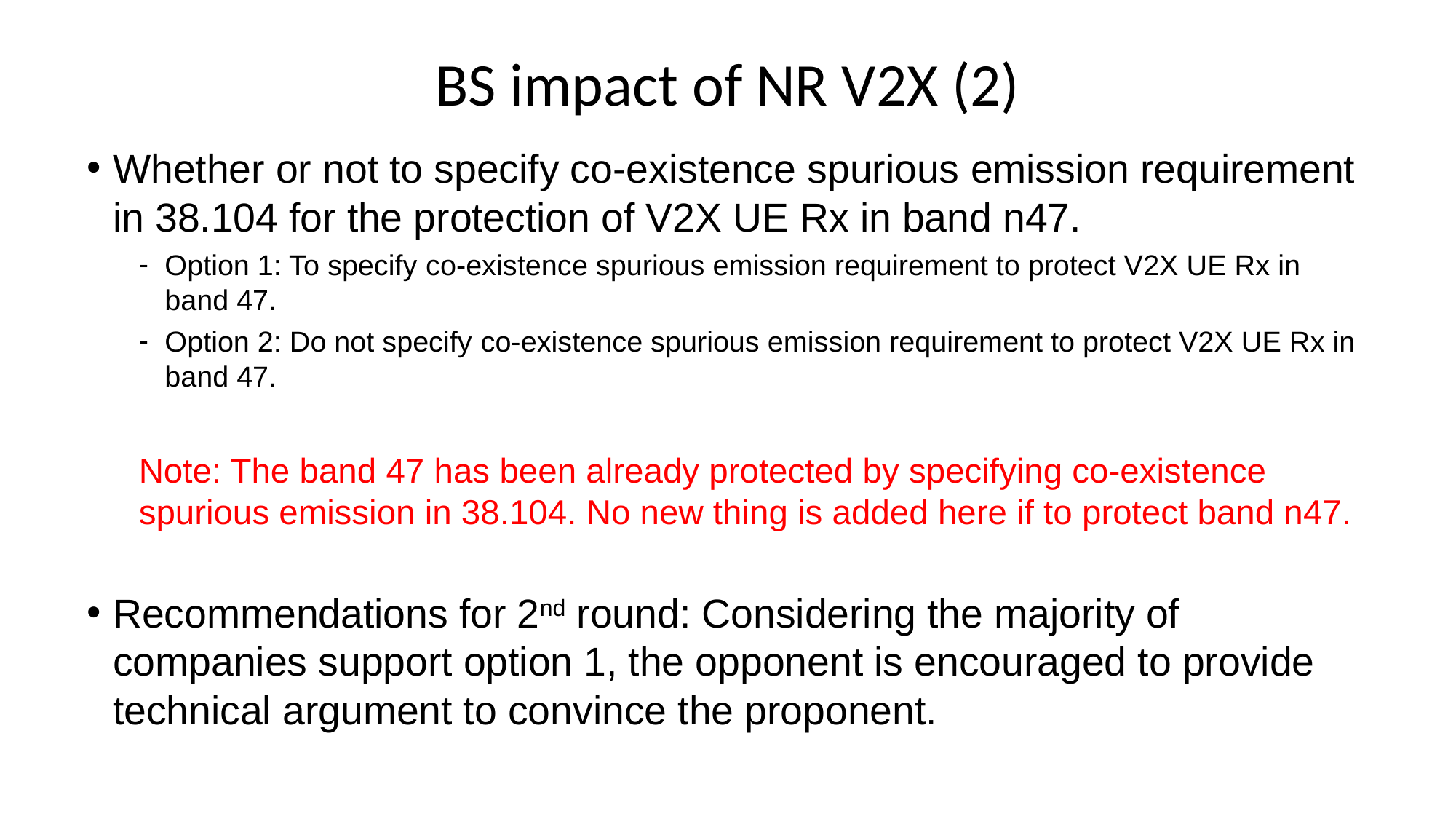

# BS impact of NR V2X (2)
Whether or not to specify co-existence spurious emission requirement in 38.104 for the protection of V2X UE Rx in band n47.
Option 1: To specify co-existence spurious emission requirement to protect V2X UE Rx in band 47.
Option 2: Do not specify co-existence spurious emission requirement to protect V2X UE Rx in band 47.

Note: The band 47 has been already protected by specifying co-existence spurious emission in 38.104. No new thing is added here if to protect band n47.

Recommendations for 2nd round: Considering the majority of companies support option 1, the opponent is encouraged to provide technical argument to convince the proponent.